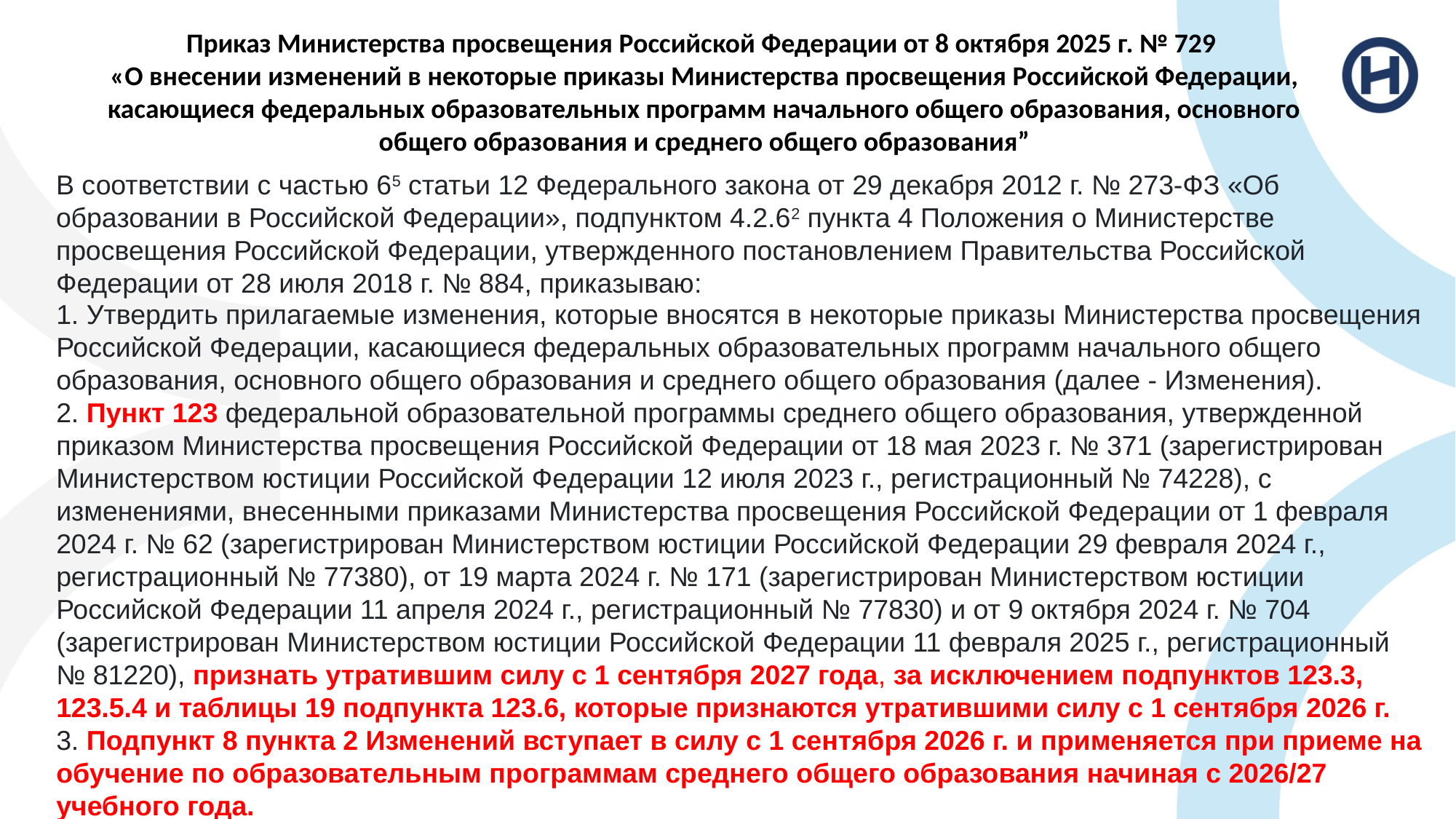

Приказ Министерства просвещения Российской Федерации от 8 октября 2025 г. № 729
«О внесении изменений в некоторые приказы Министерства просвещения Российской Федерации, касающиеся федеральных образовательных программ начального общего образования, основного общего образования и среднего общего образования”
В соответствии с частью 65 статьи 12 Федерального закона от 29 декабря 2012 г. № 273-ФЗ «Об образовании в Российской Федерации», подпунктом 4.2.62 пункта 4 Положения о Министерстве просвещения Российской Федерации, утвержденного постановлением Правительства Российской Федерации от 28 июля 2018 г. № 884, приказываю:
1. Утвердить прилагаемые изменения, которые вносятся в некоторые приказы Министерства просвещения Российской Федерации, касающиеся федеральных образовательных программ начального общего образования, основного общего образования и среднего общего образования (далее - Изменения).
2. Пункт 123 федеральной образовательной программы среднего общего образования, утвержденной приказом Министерства просвещения Российской Федерации от 18 мая 2023 г. № 371 (зарегистрирован Министерством юстиции Российской Федерации 12 июля 2023 г., регистрационный № 74228), с изменениями, внесенными приказами Министерства просвещения Российской Федерации от 1 февраля 2024 г. № 62 (зарегистрирован Министерством юстиции Российской Федерации 29 февраля 2024 г., регистрационный № 77380), от 19 марта 2024 г. № 171 (зарегистрирован Министерством юстиции Российской Федерации 11 апреля 2024 г., регистрационный № 77830) и от 9 октября 2024 г. № 704 (зарегистрирован Министерством юстиции Российской Федерации 11 февраля 2025 г., регистрационный № 81220), признать утратившим силу с 1 сентября 2027 года, за исключением подпунктов 123.3, 123.5.4 и таблицы 19 подпункта 123.6, которые признаются утратившими силу с 1 сентября 2026 г.
3. Подпункт 8 пункта 2 Изменений вступает в силу с 1 сентября 2026 г. и применяется при приеме на обучение по образовательным программам среднего общего образования начиная с 2026/27 учебного года.